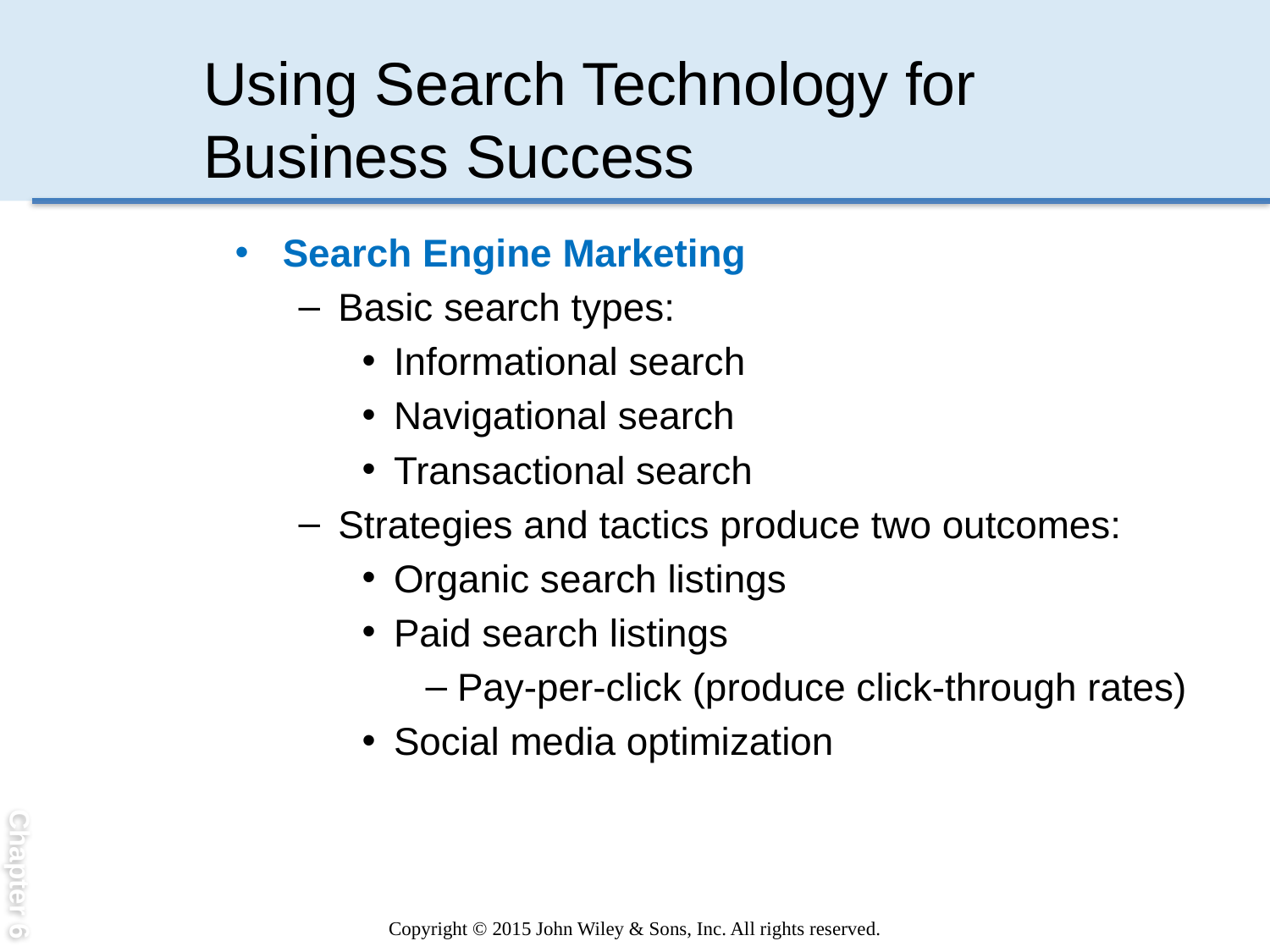

Chapter 6
# Using Search Technology for Business Success
Search Engine Marketing
Basic search types:
Informational search
Navigational search
Transactional search
Strategies and tactics produce two outcomes:
Organic search listings
Paid search listings
Pay-per-click (produce click-through rates)
Social media optimization